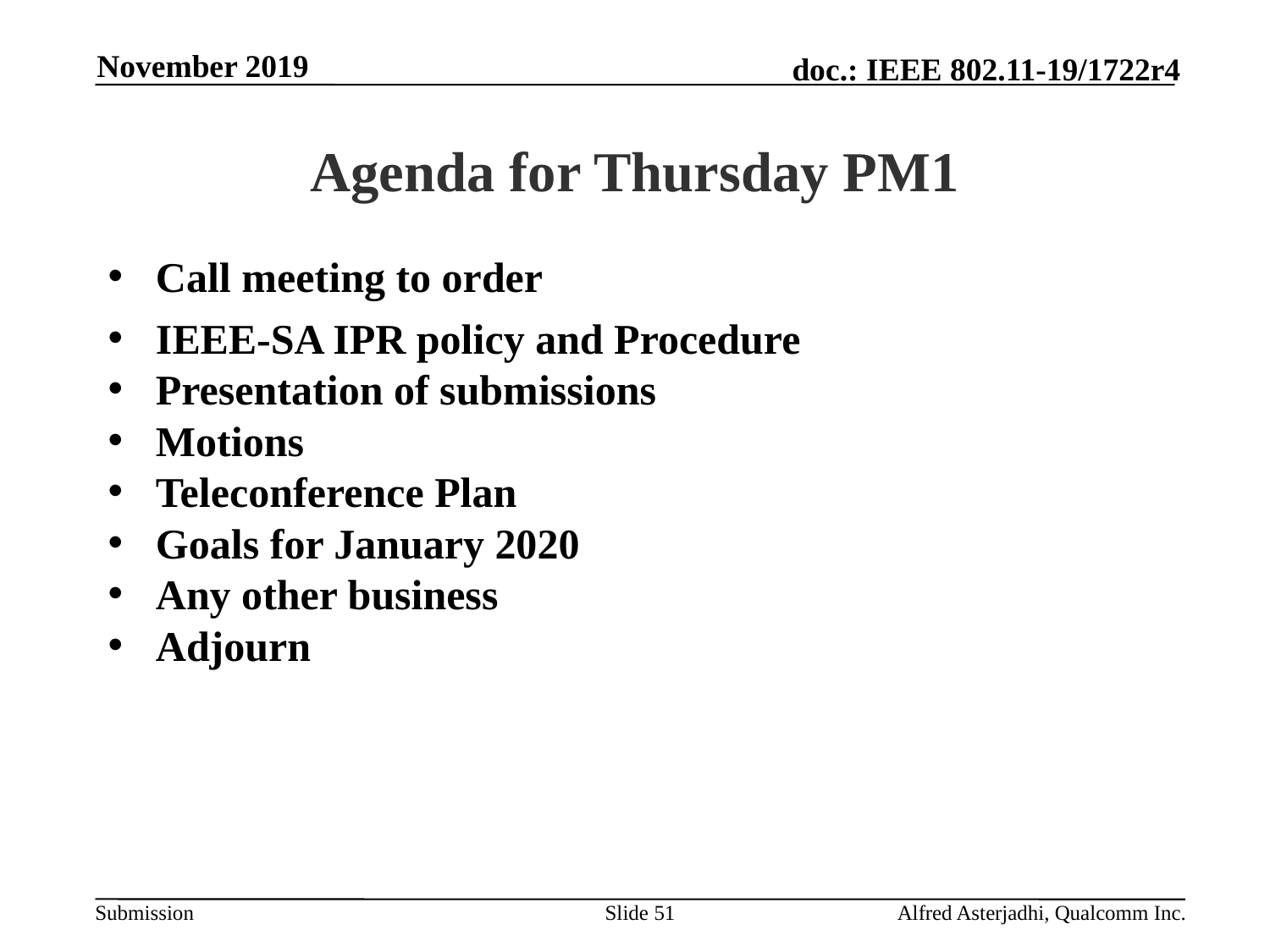

November 2019
# Agenda for Thursday PM1
Call meeting to order
IEEE-SA IPR policy and Procedure
Presentation of submissions
Motions
Teleconference Plan
Goals for January 2020
Any other business
Adjourn

Slide 51
Alfred Asterjadhi, Qualcomm Inc.